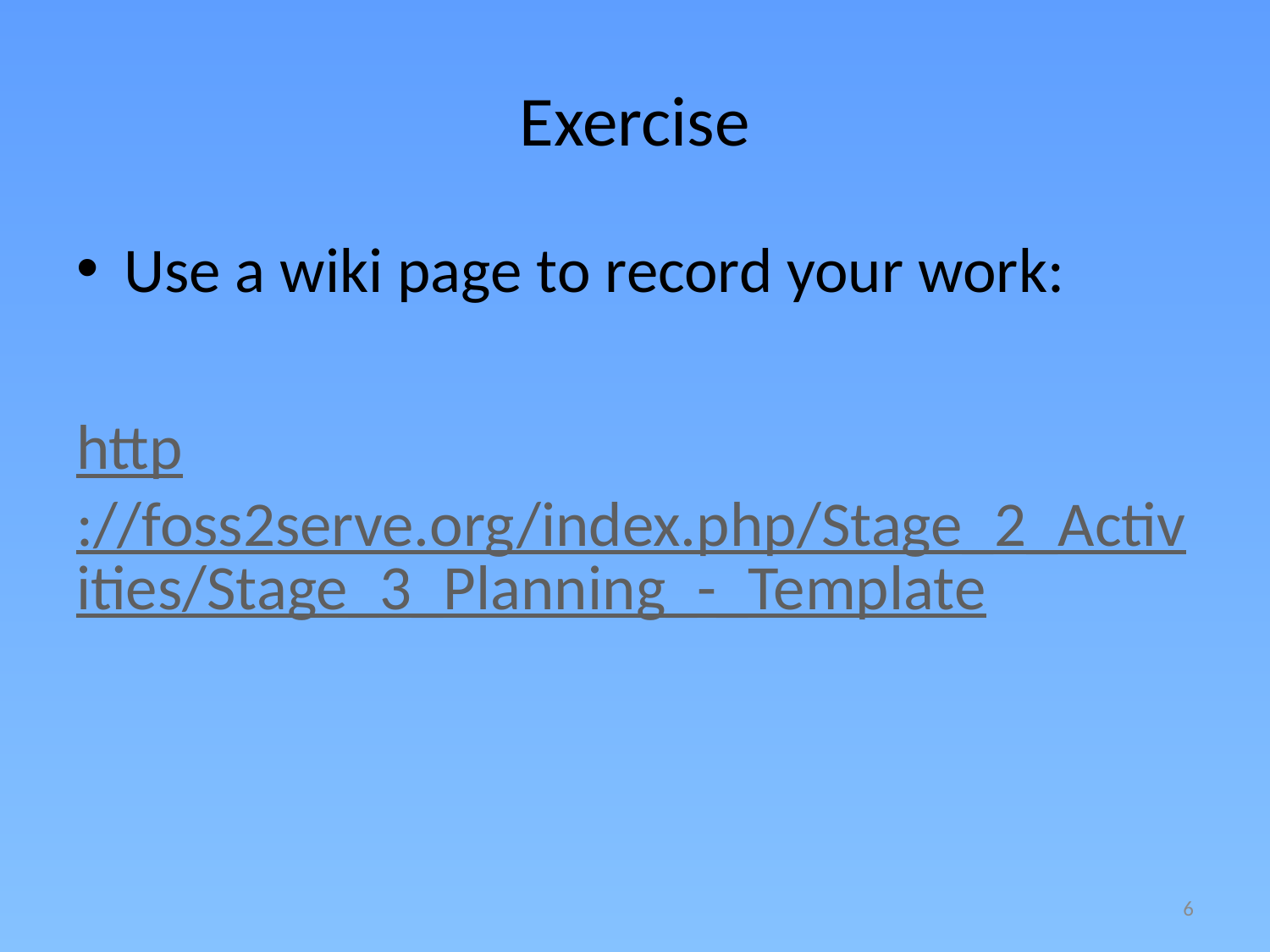

# Exercise
Use a wiki page to record your work:

http://foss2serve.org/index.php/Stage_2_Activities/Stage_3_Planning_-_Template
6